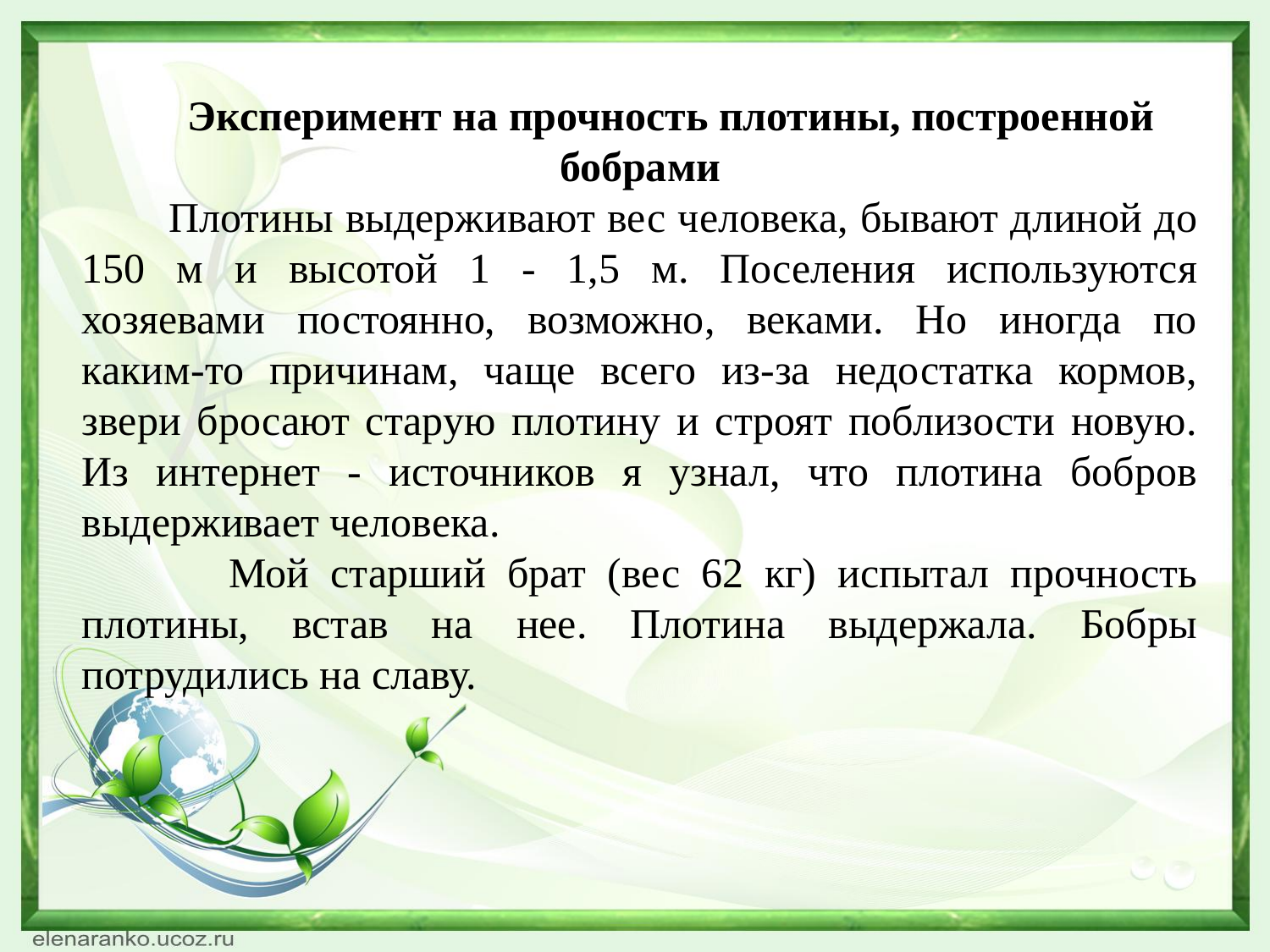

Эксперимент на прочность плотины, построенной бобрами
  Плотины выдерживают вес человека, бывают длиной до 150 м и высотой 1 - 1,5 м. Поселения используются хозяевами постоянно, возможно, веками. Но иногда по каким-то причинам, чаще всего из-за недостатка кормов, звери бросают старую плотину и строят поблизости новую. Из интернет - источников я узнал, что плотина бобров выдерживает человека.
    Мой старший брат (вес 62 кг) испытал прочность плотины, встав на нее. Плотина выдержала. Бобры потрудились на славу.